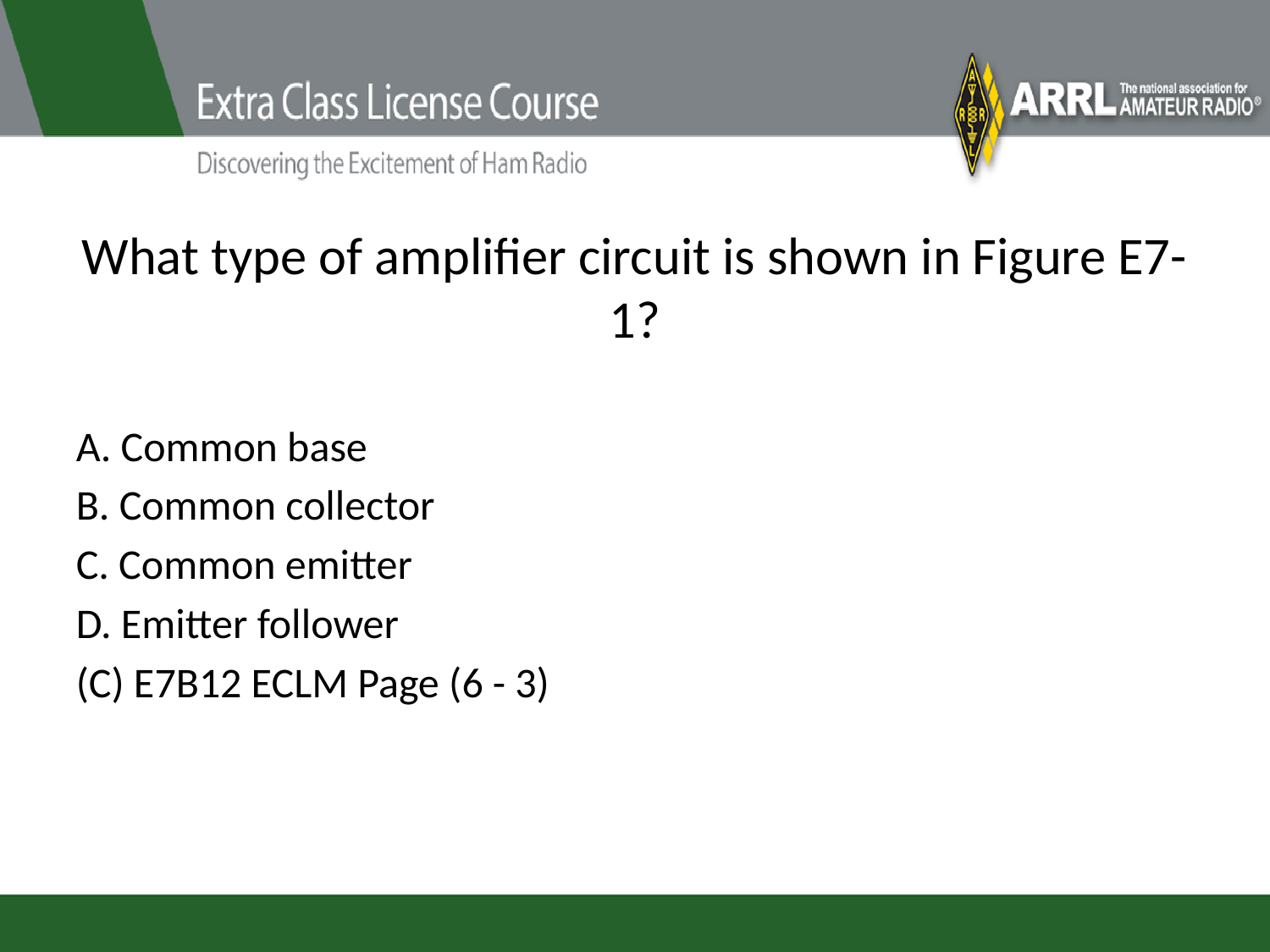

# What type of amplifier circuit is shown in Figure E7-1?
A. Common base
B. Common collector
C. Common emitter
D. Emitter follower
(C) E7B12 ECLM Page (6 - 3)